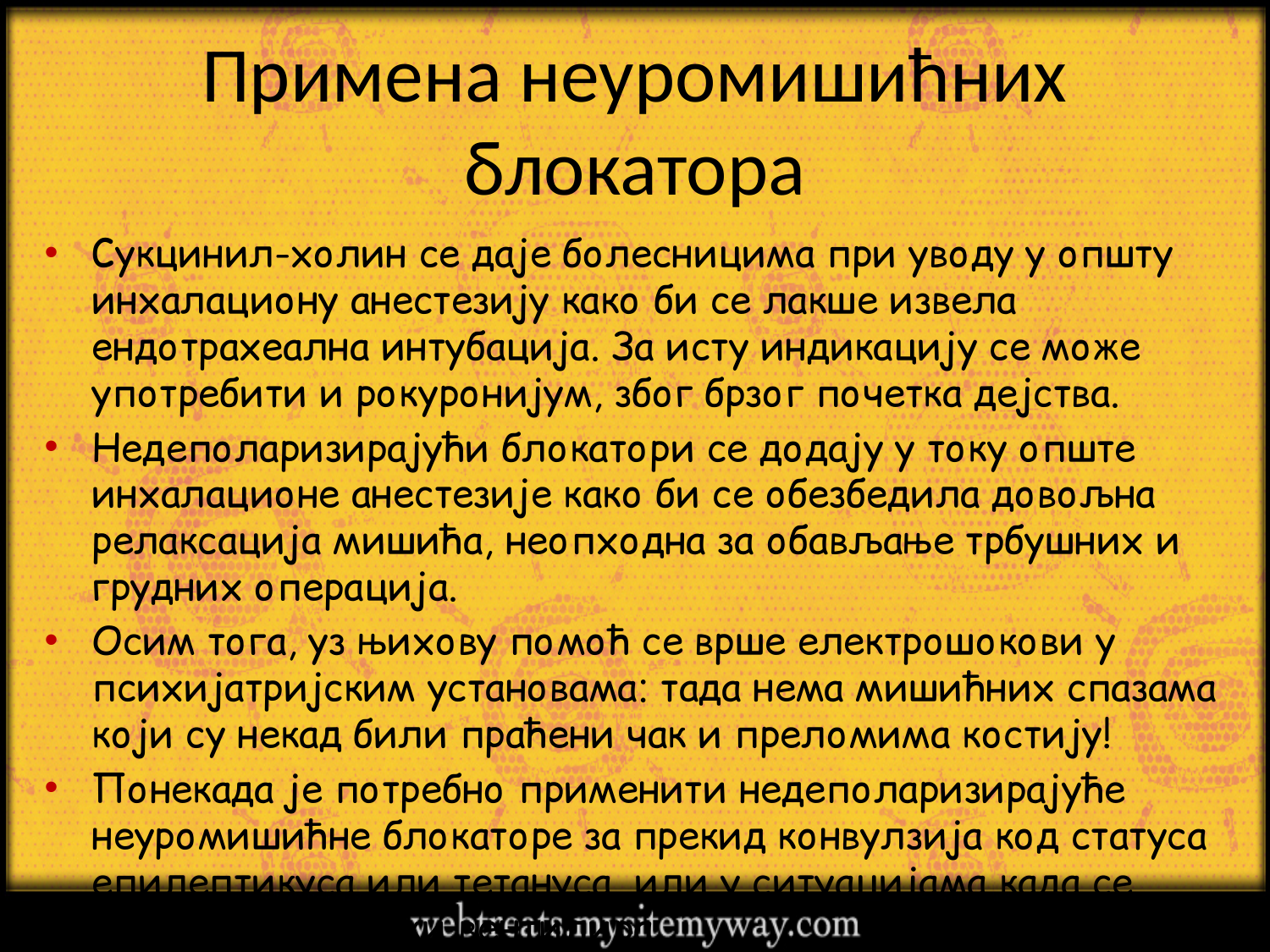

# Примена неуромишићних блокатора
Сукцинил-холин се даје болесницима при уводу у општу инхалациону анестезију како би се лакше извела ендотрахеална интубација. За исту индикацију се може употребити и рокуронијум, због брзог почетка дејства.
Недеполаризирајући блокатори се додају у току опште инхалационе анестезије како би се обезбедила довољна релаксација мишића, неопходна за обављање трбушних и грудних операција.
Осим тога, уз њихову помоћ се врше електрошокови у психијатријским установама: тада нема мишићних спазама који су некад били праћени чак и преломима костију!
Понекада је потребно применити недеполаризирајуће неуромишићне блокаторе за прекид конвулзија код статуса епилептикуса или тетануса, или у ситуацијама када се пацијент вештачки вентилира.